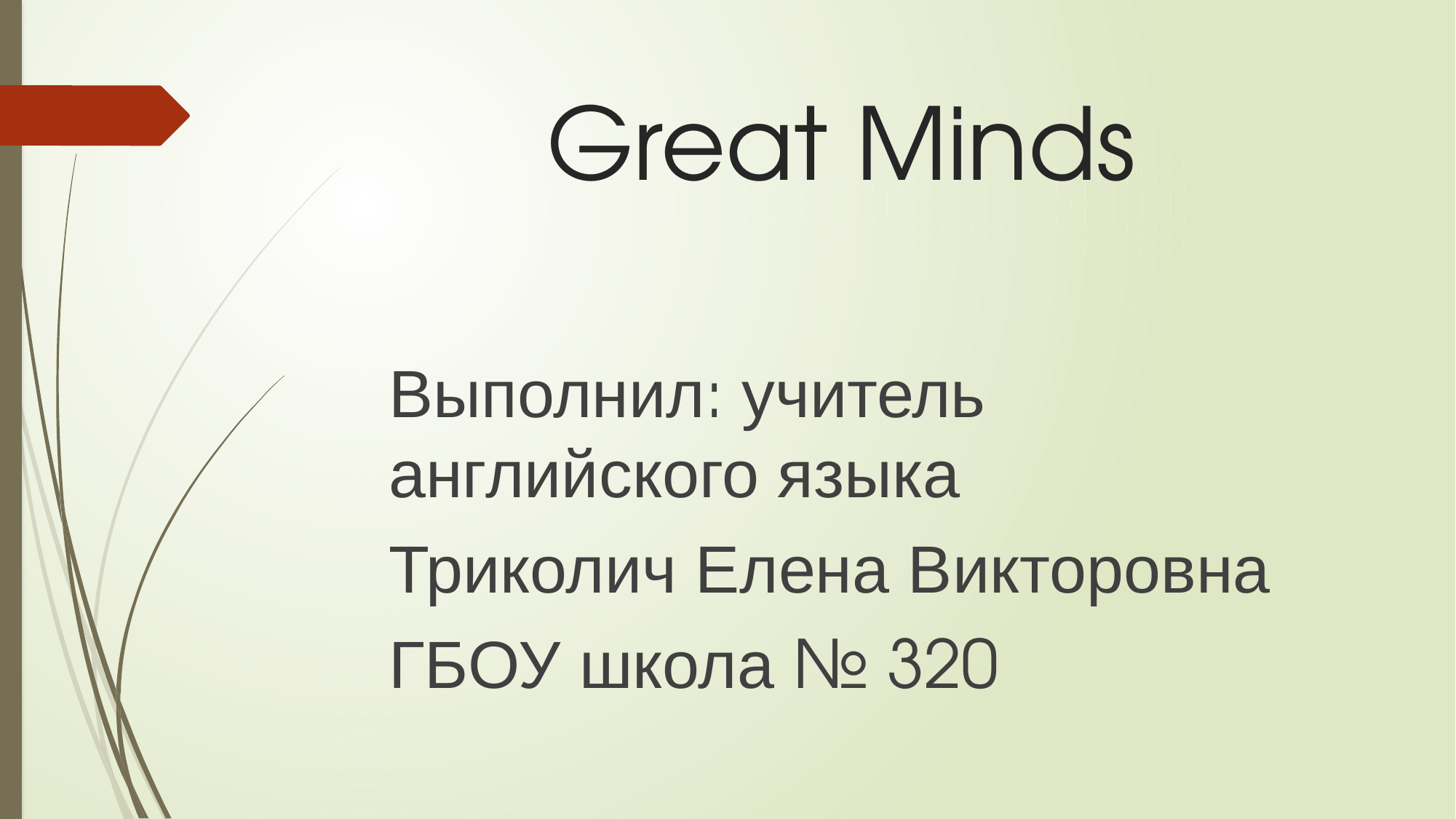

# Great Minds
Выполнил: учитель английского языка
Триколич Елена Викторовна
ГБОУ школа № 320